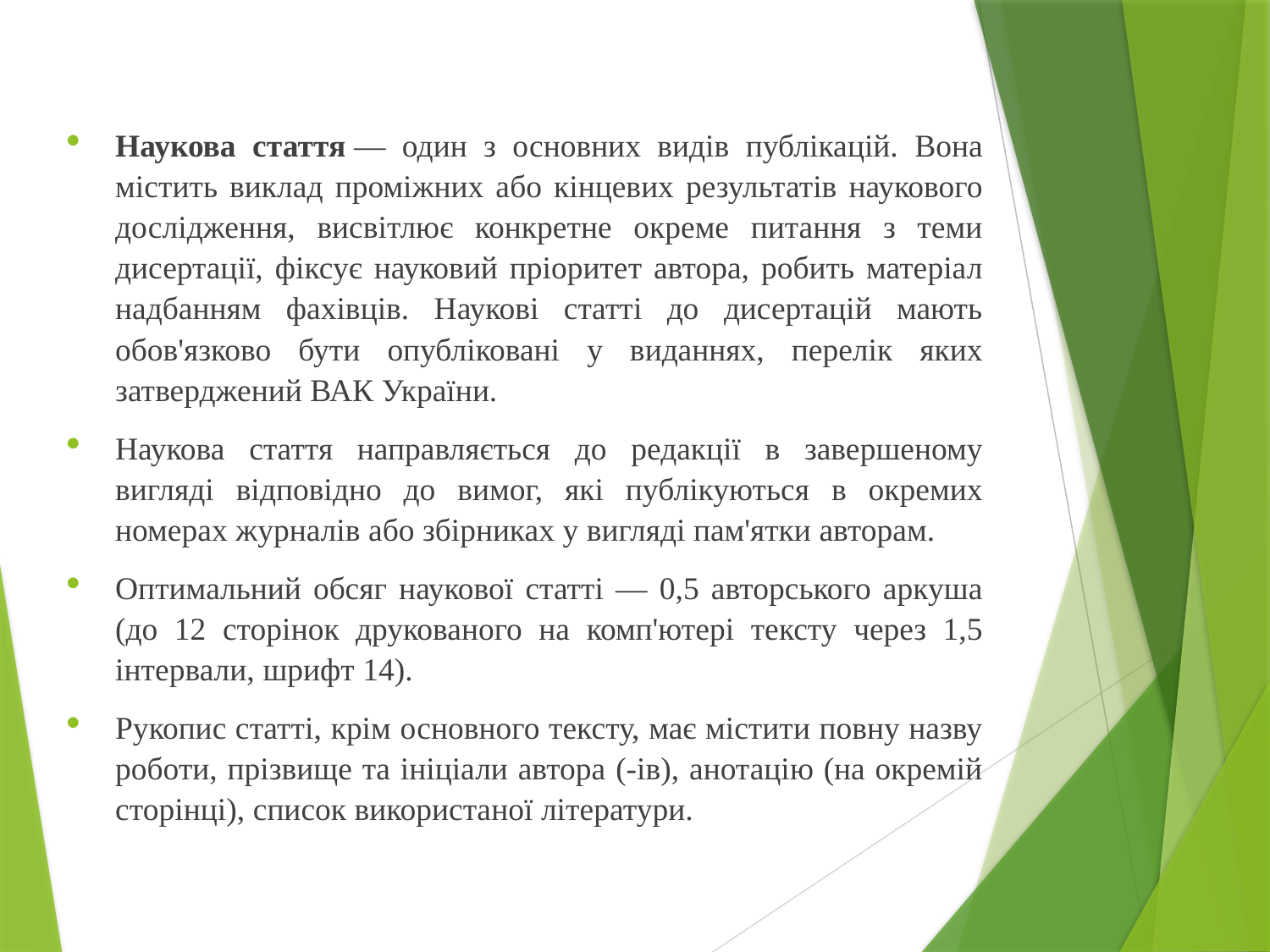

Наукова стаття — один з основних видів публікацій. Вона містить виклад проміжних або кінцевих результатів наукового дослідження, висвітлює конкретне окреме питання з теми дисертації, фіксує науковий пріоритет автора, робить матеріал надбанням фахівців. Наукові статті до дисертацій мають обов'язково бути опубліковані у виданнях, перелік яких затверджений ВАК України.
Наукова стаття направляється до редакції в завершеному вигляді відповідно до вимог, які публікуються в окремих номерах журналів або збірниках у вигляді пам'ятки авторам.
Оптимальний обсяг наукової статті — 0,5 авторського аркуша (до 12 сторінок друкованого на комп'ютері тексту через 1,5 інтервали, шрифт 14).
Рукопис статті, крім основного тексту, має містити повну назву роботи, прізвище та ініціали автора (-ів), анотацію (на окремій сторінці), список використаної літератури.